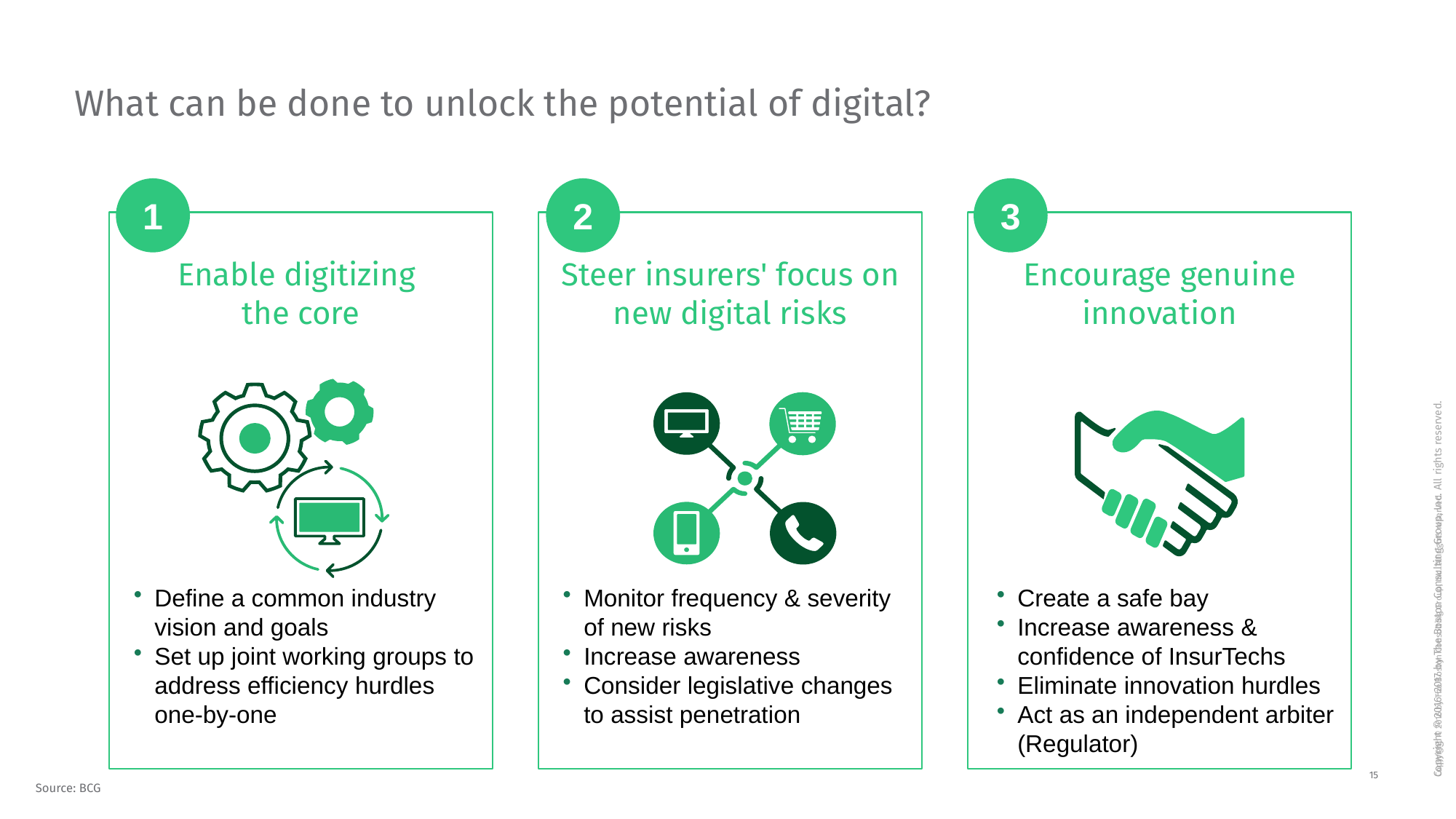

What can be done to unlock the potential of digital?
1
2

Steer insurers' focus on new digital risks

Monitor frequency & severity of new risks
Increase awareness
Consider legislative changes to assist penetration
3

Encourage genuine innovation

Create a safe bay
Increase awareness & confidence of InsurTechs
Eliminate innovation hurdles
Act as an independent arbiter (Regulator)

Enable digitizing
the core

Copyright © 2016-2017 by The Boston Consulting Group, Inc. All rights reserved.
Define a common industry vision and goals
Set up joint working groups to address efficiency hurdles one-by-one
Source: BCG